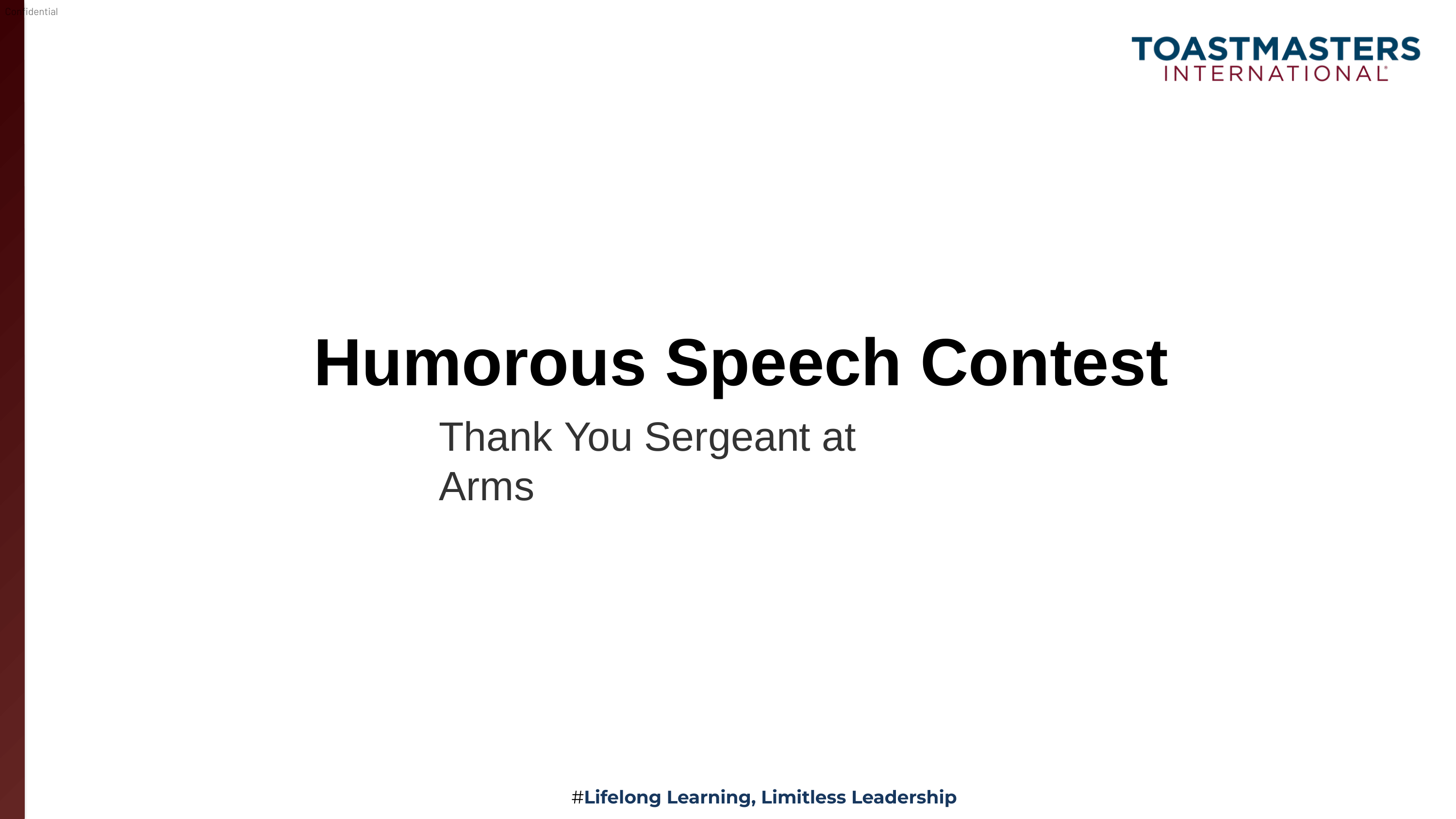

# Humorous Speech Contest
Thank You Sergeant at Arms